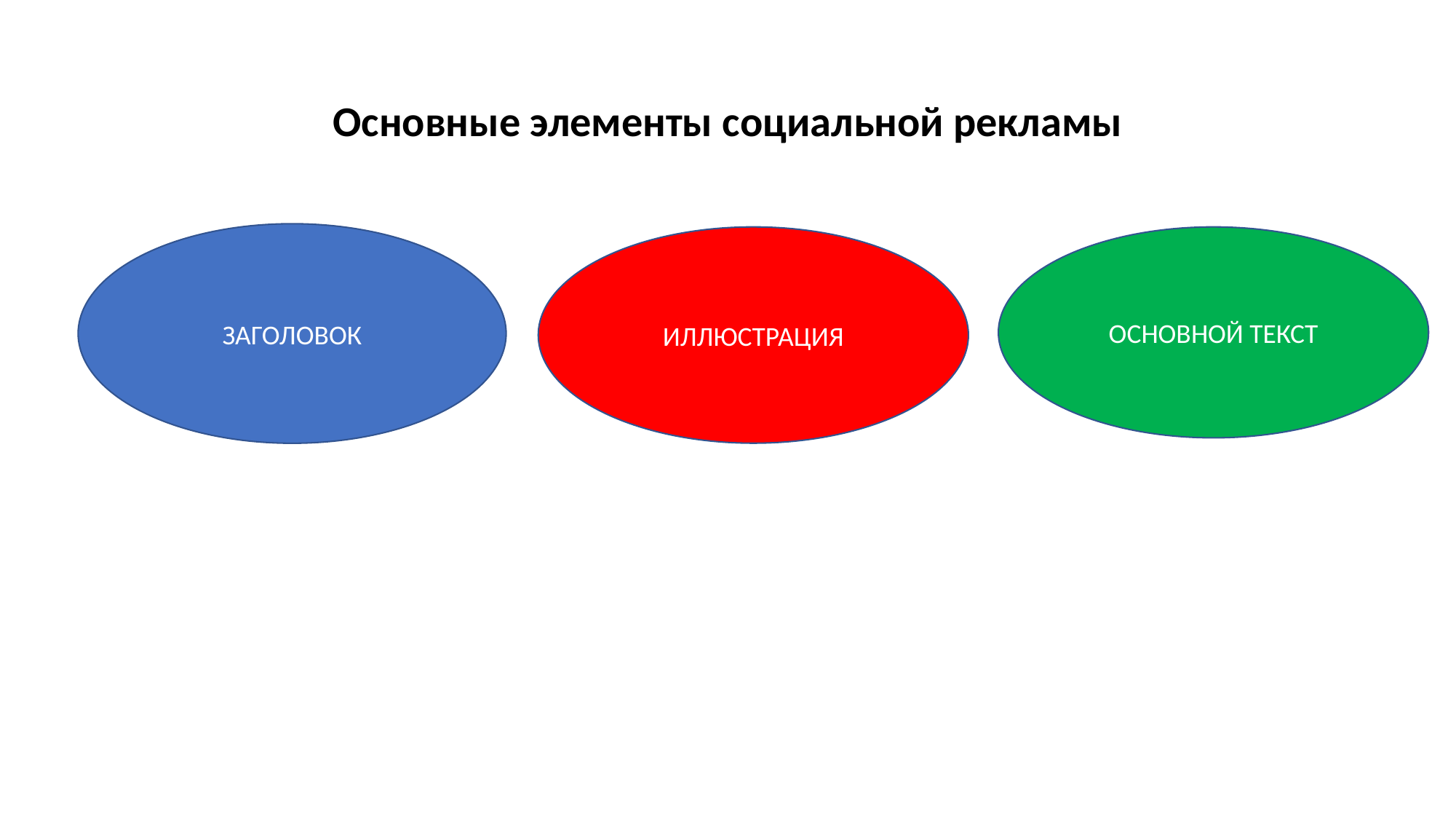

# Основные элементы социальной рекламы
ЗАГОЛОВОК
ИЛЛЮСТРАЦИЯ
ОСНОВНОЙ ТЕКСТ